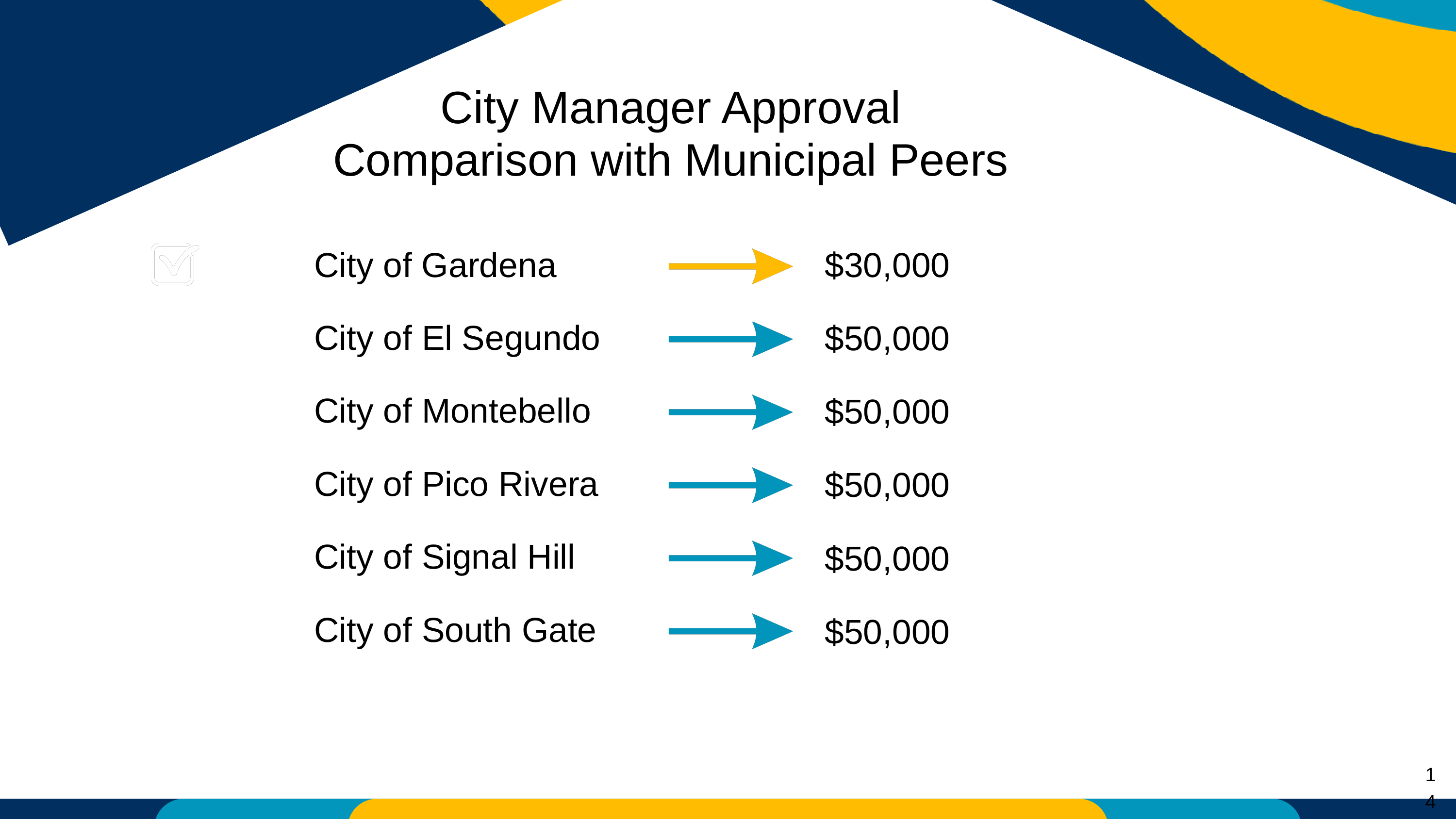

City Manager Approval
Comparison with Municipal Peers
City of Gardena
$30,000

City of El Segundo
$50,000

City of Montebello
$50,000

City of Pico Rivera
$50,000

City of Signal Hill
$50,000

City of South Gate
$50,000

14